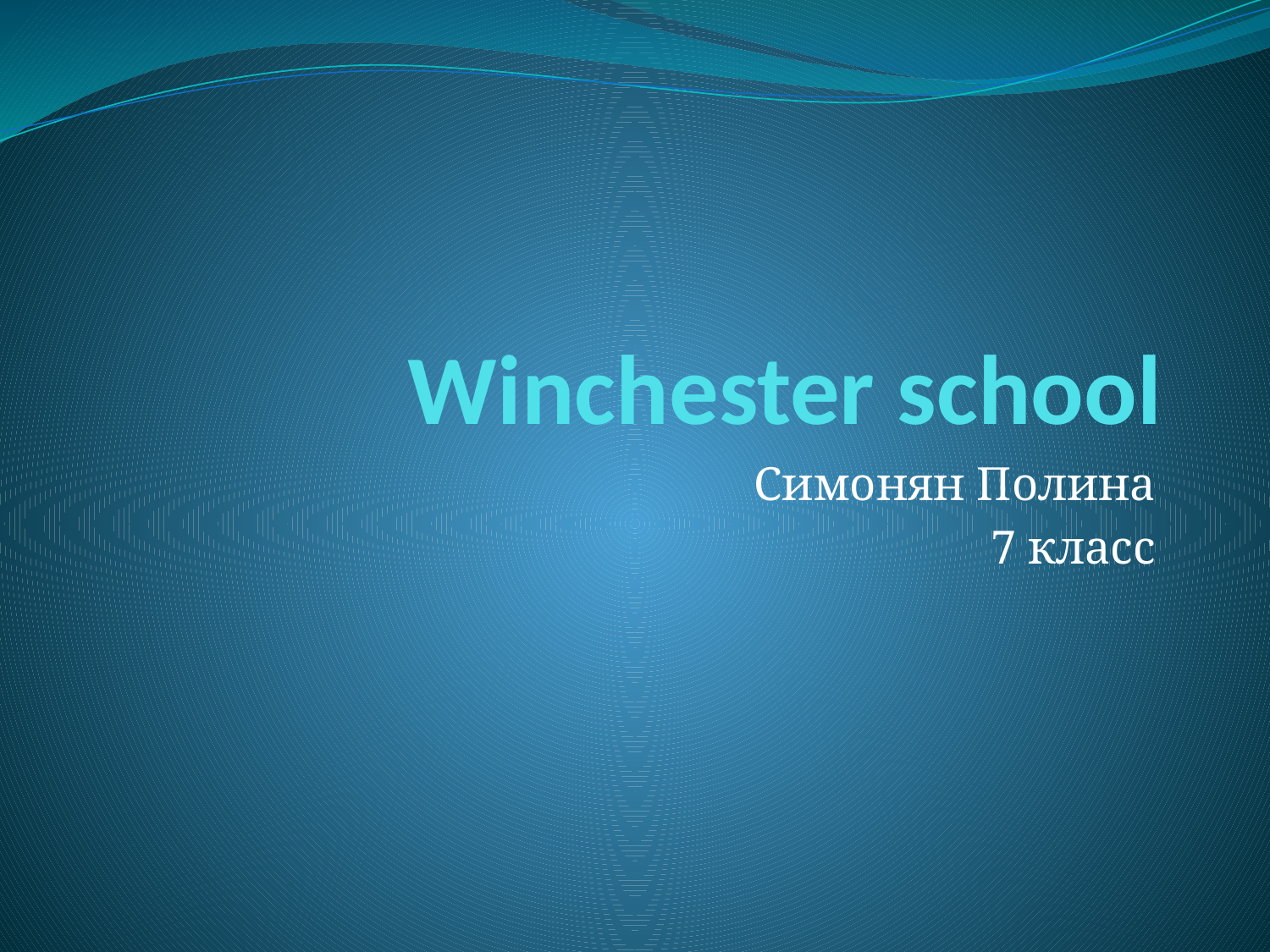

# Winchester school
Симонян Полина
7 класс